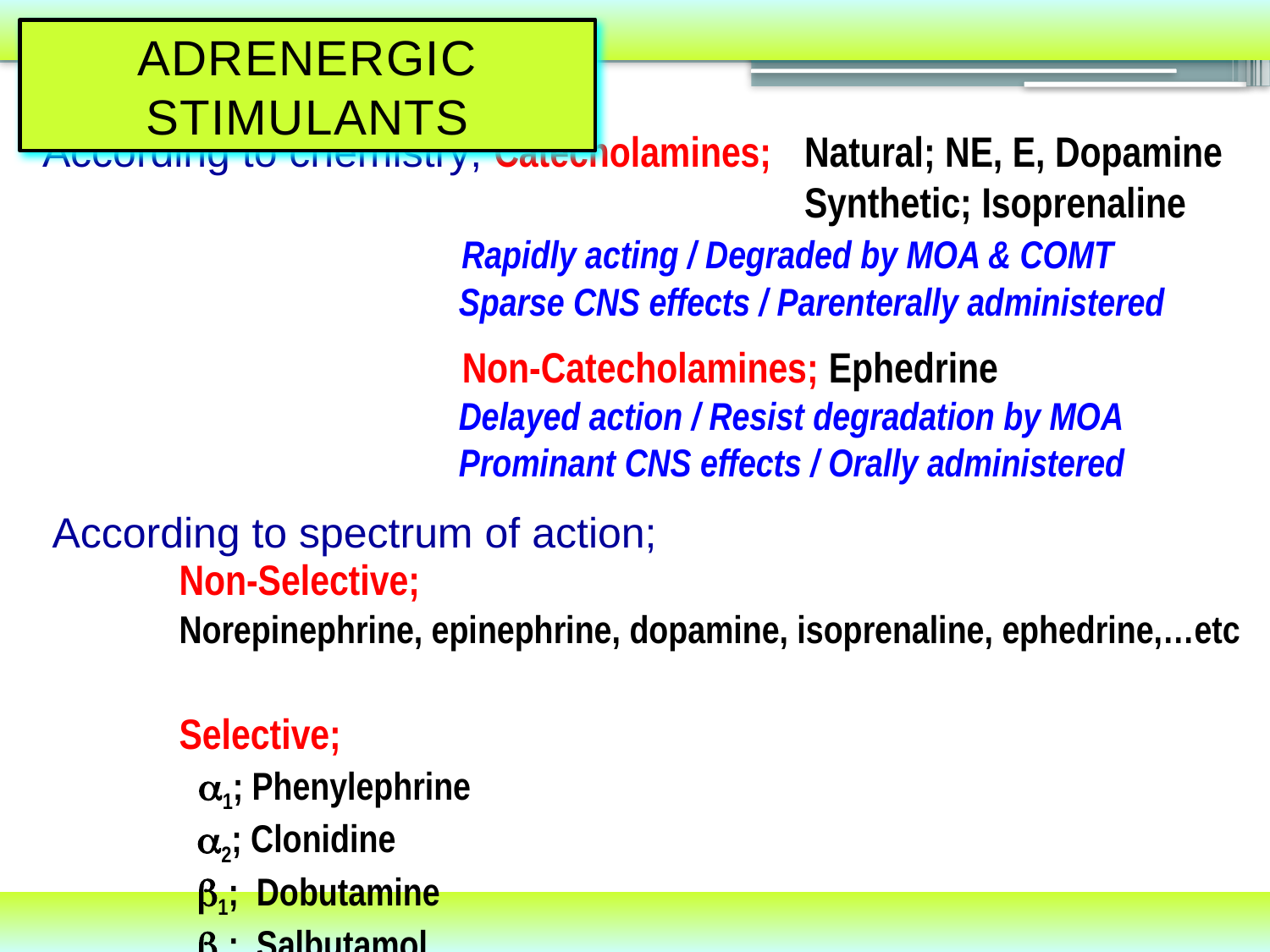

ADRENERGIC STIMULANTS
According to chemistry; Catecholamines; 	Natural; NE, E, Dopamine
						Synthetic; Isoprenaline
		                 Rapidly acting / Degraded by MOA & COMT
			    Sparse CNS effects / Parenterally administered

			    Non-Catecholamines; Ephedrine
			    Delayed action / Resist degradation by MOA
			    Prominant CNS effects / Orally administered
According to spectrum of action;
	Non-Selective;
       	Norepinephrine, epinephrine, dopamine, isoprenaline, ephedrine,…etc
	Selective;
               α1; Phenylephrine
	  α2; Clonidine
	  β1;  Dobutamine
	  β2;  Salbutamol